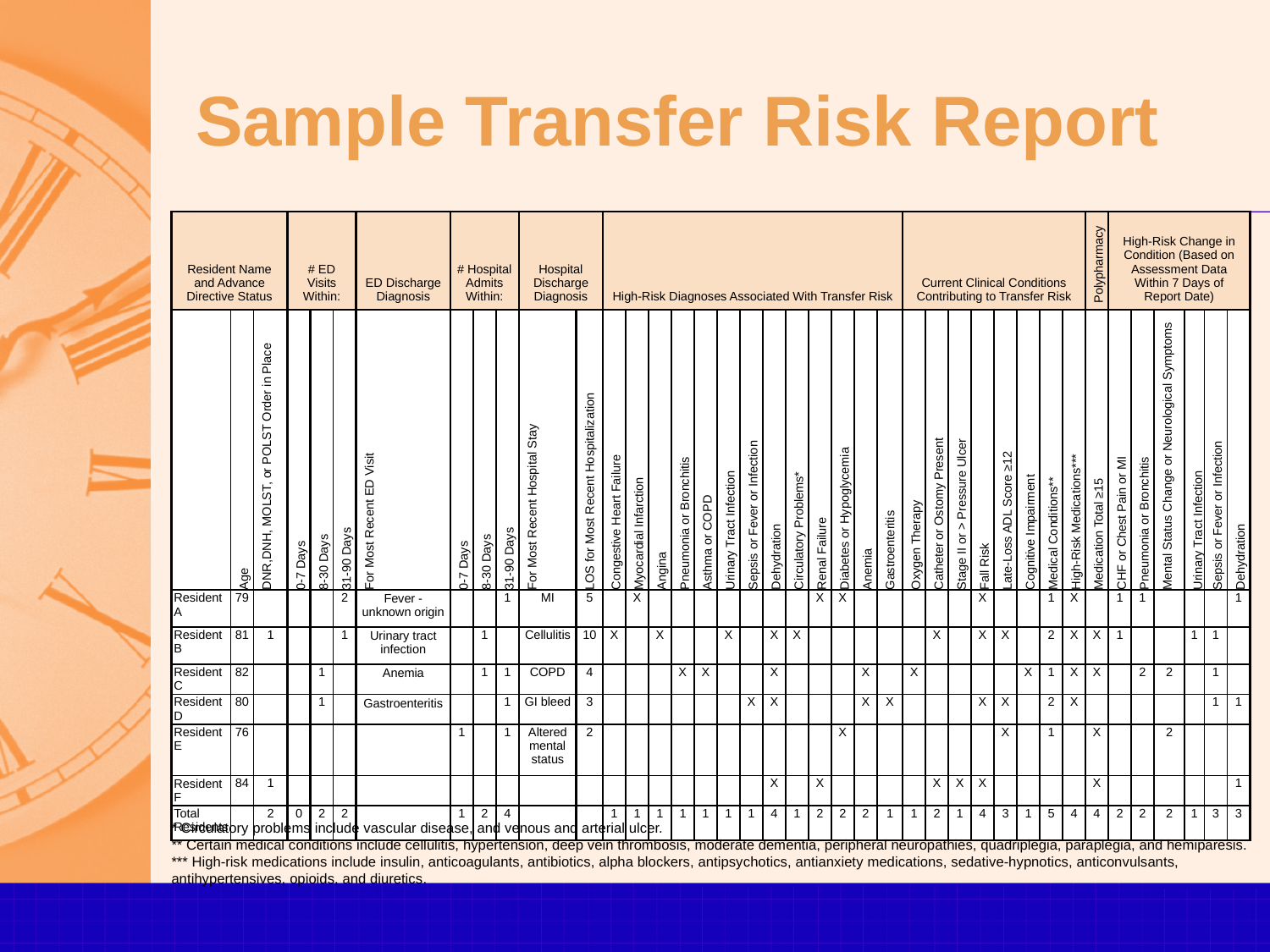

# Sample Transfer Risk Report
| Resident Name and Advance Directive Status |  |  | # ED Visits Within: |  |  | ED Discharge Diagnosis | # Hospital Admits Within: |  |  | Hospital Discharge Diagnosis |  | High-Risk Diagnoses Associated With Transfer Risk |  |  |  |  |  |  |  |  |  |  |  |  | Current Clinical Conditions Contributing to Transfer Risk |  |  |  |  |  |  |  | Polypharmacy | High-Risk Change in Condition (Based on Assessment Data Within 7 Days of Report Date) |  |  |  |  |  |
| --- | --- | --- | --- | --- | --- | --- | --- | --- | --- | --- | --- | --- | --- | --- | --- | --- | --- | --- | --- | --- | --- | --- | --- | --- | --- | --- | --- | --- | --- | --- | --- | --- | --- | --- | --- | --- | --- | --- | --- |
|  | Age | DNR,DNH, MOLST, or POLST Order in Place | 0-7 Days | 8-30 Days | 31-90 Days | For Most Recent ED Visit | 0-7 Days | 8-30 Days | 31-90 Days | For Most Recent Hospital Stay | LOS for Most Recent Hospitalization | Congestive Heart Failure | Myocardial Infarction | Angina | Pneumonia or Bronchitis | Asthma or COPD | Urinary Tract Infection | Sepsis or Fever or Infection | Dehydration | Circulatory Problems\* | Renal Failure | Diabetes or Hypoglycemia | Anemia | Gastroenteritis | Oxygen Therapy | Catheter or Ostomy Present | Stage II or > Pressure Ulcer | Fall Risk | Late-Loss ADL Score ≥12 | Cognitive Impairment | Medical Conditions\*\* | High-Risk Medications\*\*\* | Medication Total ≥15 | CHF or Chest Pain or MI | Pneumonia or Bronchitis | Mental Status Change or Neurological Symptoms | Urinary Tract Infection | Sepsis or Fever or Infection | Dehydration |
| Resident A | 79 |  |  |  | 2 | Fever - unknown origin |  |  | 1 | MI | 5 |  | X |  |  |  |  |  |  |  | X | X |  |  |  |  |  | X |  |  | 1 | X |  | 1 | 1 |  |  |  | 1 |
| Resident B | 81 | 1 |  |  | 1 | Urinary tract infection |  | 1 |  | Cellulitis | 10 | X |  | X |  |  | X |  | X | X |  |  |  |  |  | X |  | X | X |  | 2 | X | X | 1 |  |  | 1 | 1 |  |
| Resident C | 82 |  |  | 1 |  | Anemia |  | 1 | 1 | COPD | 4 |  |  |  | X | X |  |  | X |  |  |  | X |  | X |  |  |  |  | X | 1 | X | X |  | 2 | 2 |  | 1 |  |
| Resident D | 80 |  |  | 1 |  | Gastroenteritis |  |  | 1 | GI bleed | 3 |  |  |  |  |  |  | X | X |  |  |  | X | X |  |  |  | X | X |  | 2 | X |  |  |  |  |  | 1 | 1 |
| Resident E | 76 |  |  |  |  |  | 1 |  | 1 | Altered mental status | 2 |  |  |  |  |  |  |  |  |  |  | X |  |  |  |  |  |  | X |  | 1 |  | X |  |  | 2 |  |  |  |
| Resident F | 84 | 1 |  |  |  |  |  |  |  |  |  |  |  |  |  |  |  |  | X |  | X |  |  |  |  | X | X | X |  |  |  |  | X |  |  |  |  |  | 1 |
| Total Residents |  | 2 | 0 | 2 | 2 |  | 1 | 2 | 4 |  |  | 1 | 1 | 1 | 1 | 1 | 1 | 1 | 4 | 1 | 2 | 2 | 2 | 1 | 1 | 2 | 1 | 4 | 3 | 1 | 5 | 4 | 4 | 2 | 2 | 2 | 1 | 3 | 3 |
* Circulatory problems include vascular disease, and venous and arterial ulcer.
** Certain medical conditions include cellulitis, hypertension, deep vein thrombosis, moderate dementia, peripheral neuropathies, quadriplegia, paraplegia, and hemiparesis.
*** High-risk medications include insulin, anticoagulants, antibiotics, alpha blockers, antipsychotics, antianxiety medications, sedative-hypnotics, anticonvulsants, antihypertensives, opioids, and diuretics.